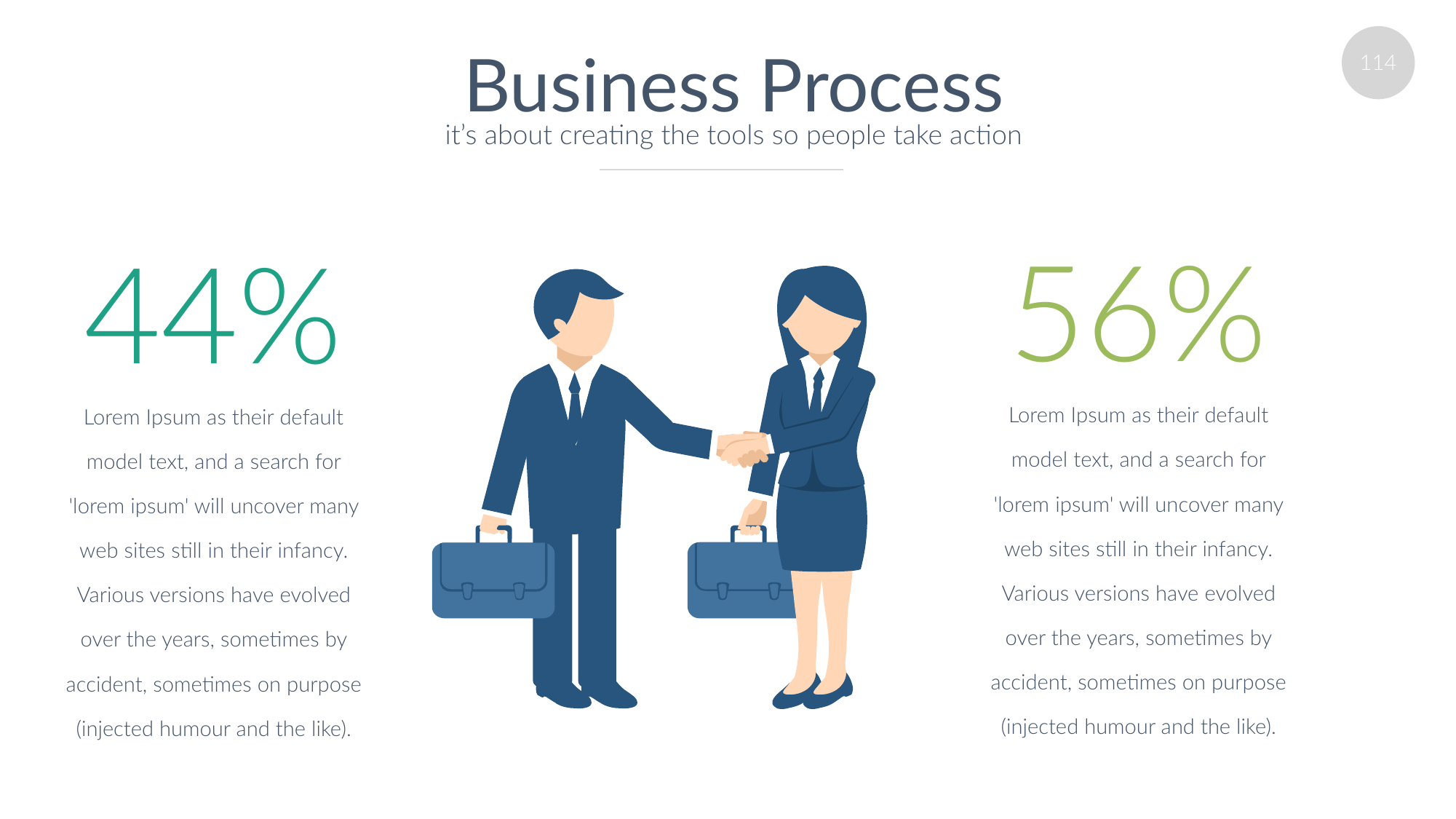

# Business Process
it’s about creating the tools so people take action

56%
44%

Lorem Ipsum as their default model text, and a search for 'lorem ipsum' will uncover many web sites still in their infancy. Various versions have evolved over the years, sometimes by accident, sometimes on purpose (injected humour and the like).
Lorem Ipsum as their default model text, and a search for 'lorem ipsum' will uncover many web sites still in their infancy. Various versions have evolved over the years, sometimes by accident, sometimes on purpose (injected humour and the like).